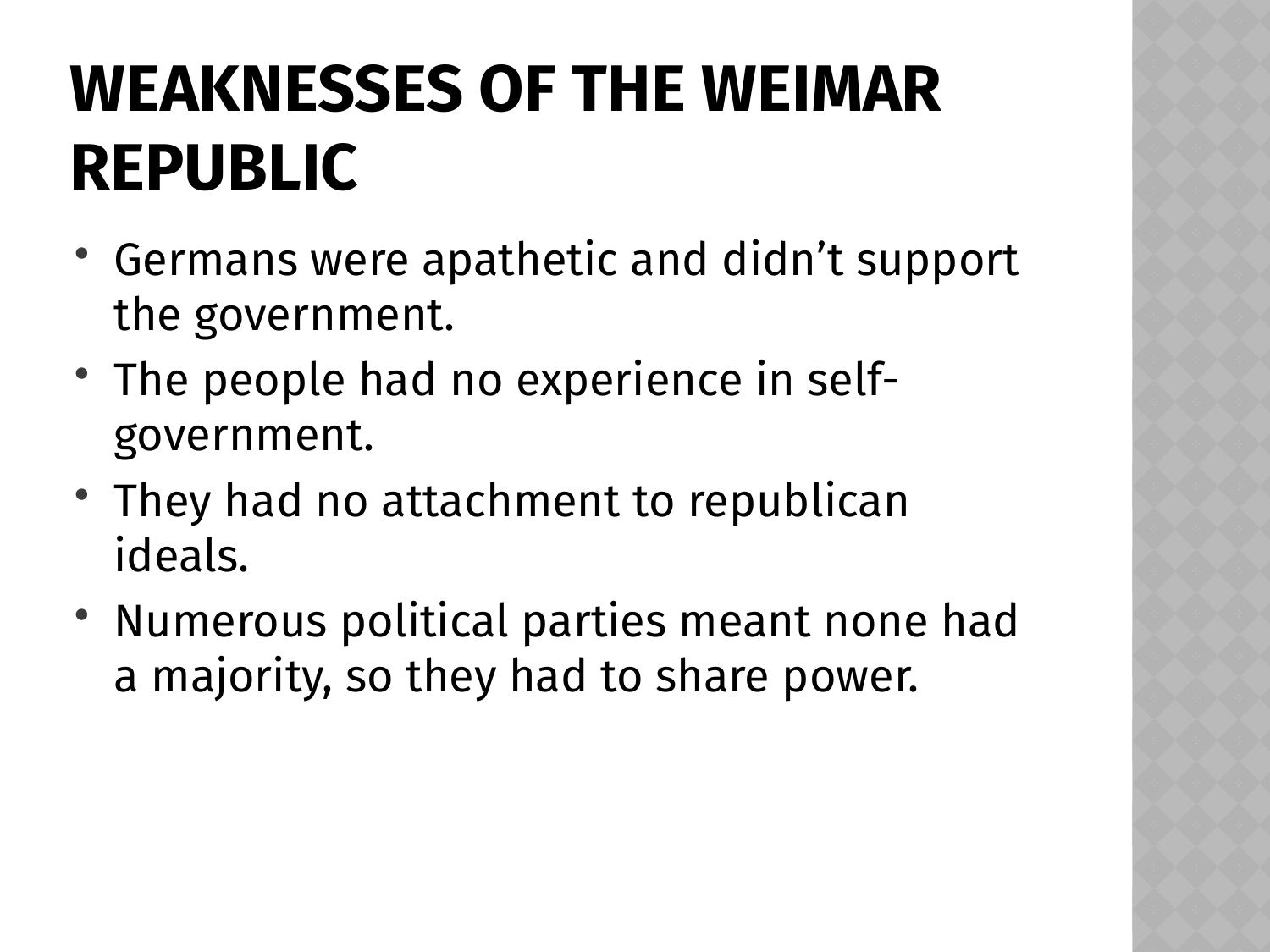

# Weaknesses of the weimar republic
Germans were apathetic and didn’t support the government.
The people had no experience in self-government.
They had no attachment to republican ideals.
Numerous political parties meant none had a majority, so they had to share power.